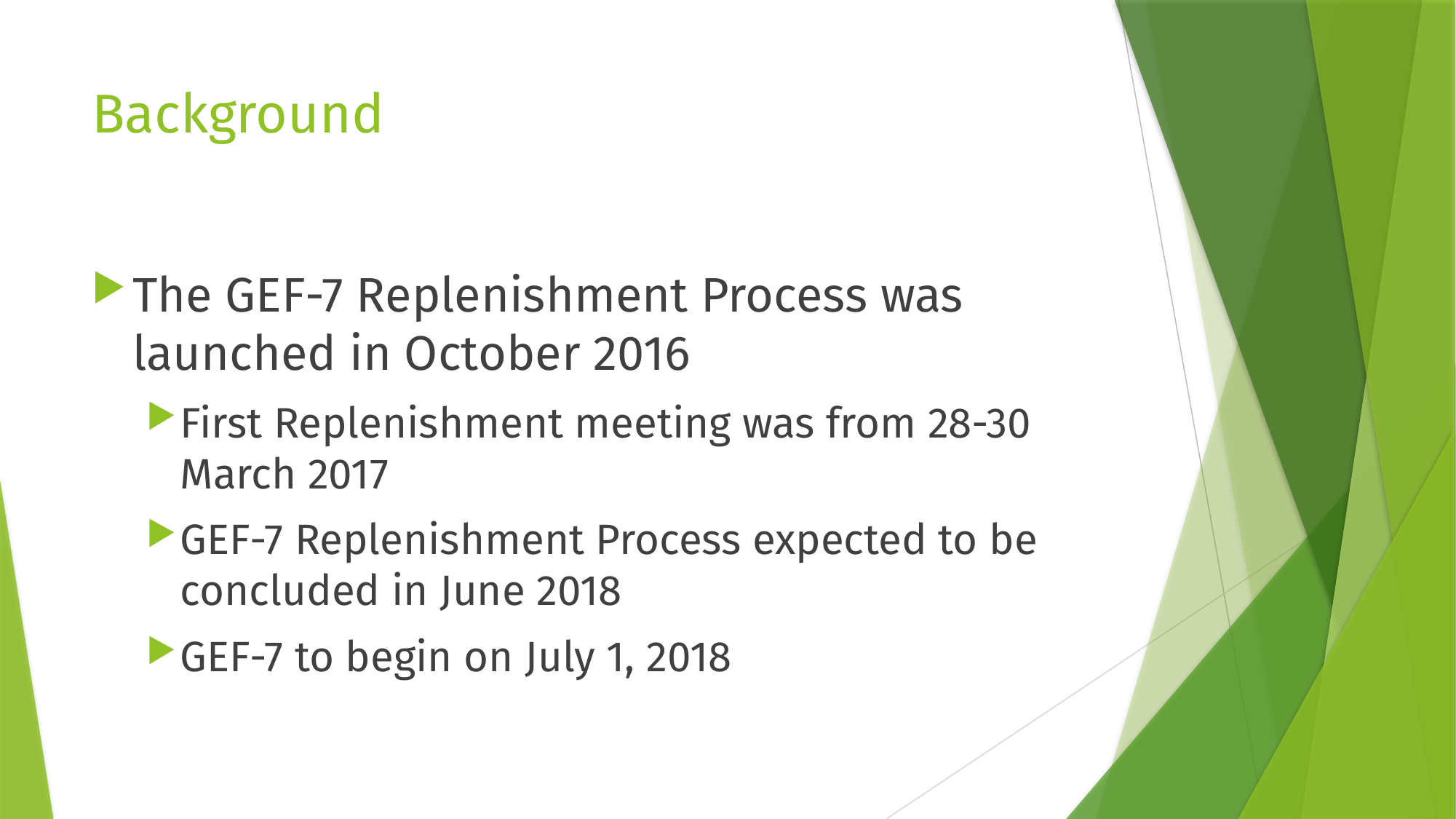

# Background
The GEF-7 Replenishment Process was launched in October 2016
First Replenishment meeting was from 28-30 March 2017
GEF-7 Replenishment Process expected to be concluded in June 2018
GEF-7 to begin on July 1, 2018